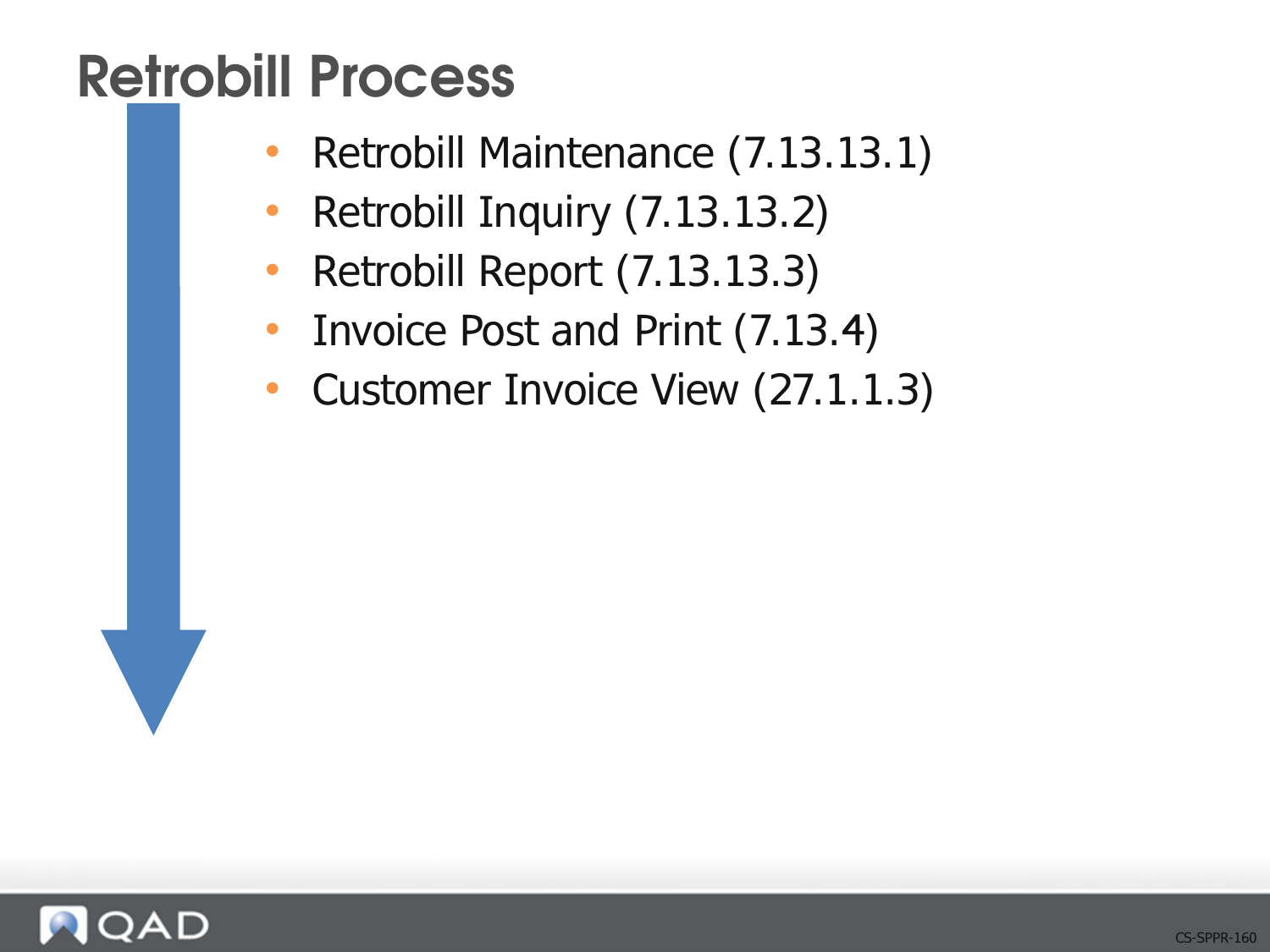

# Retrobill Process

Retrobill Maintenance (7.13.13.1)
Retrobill Inquiry (7.13.13.2)
Retrobill Report (7.13.13.3)
Invoice Post and Print (7.13.4)
Customer Invoice View (27.1.1.3)

CS-SPPR-160